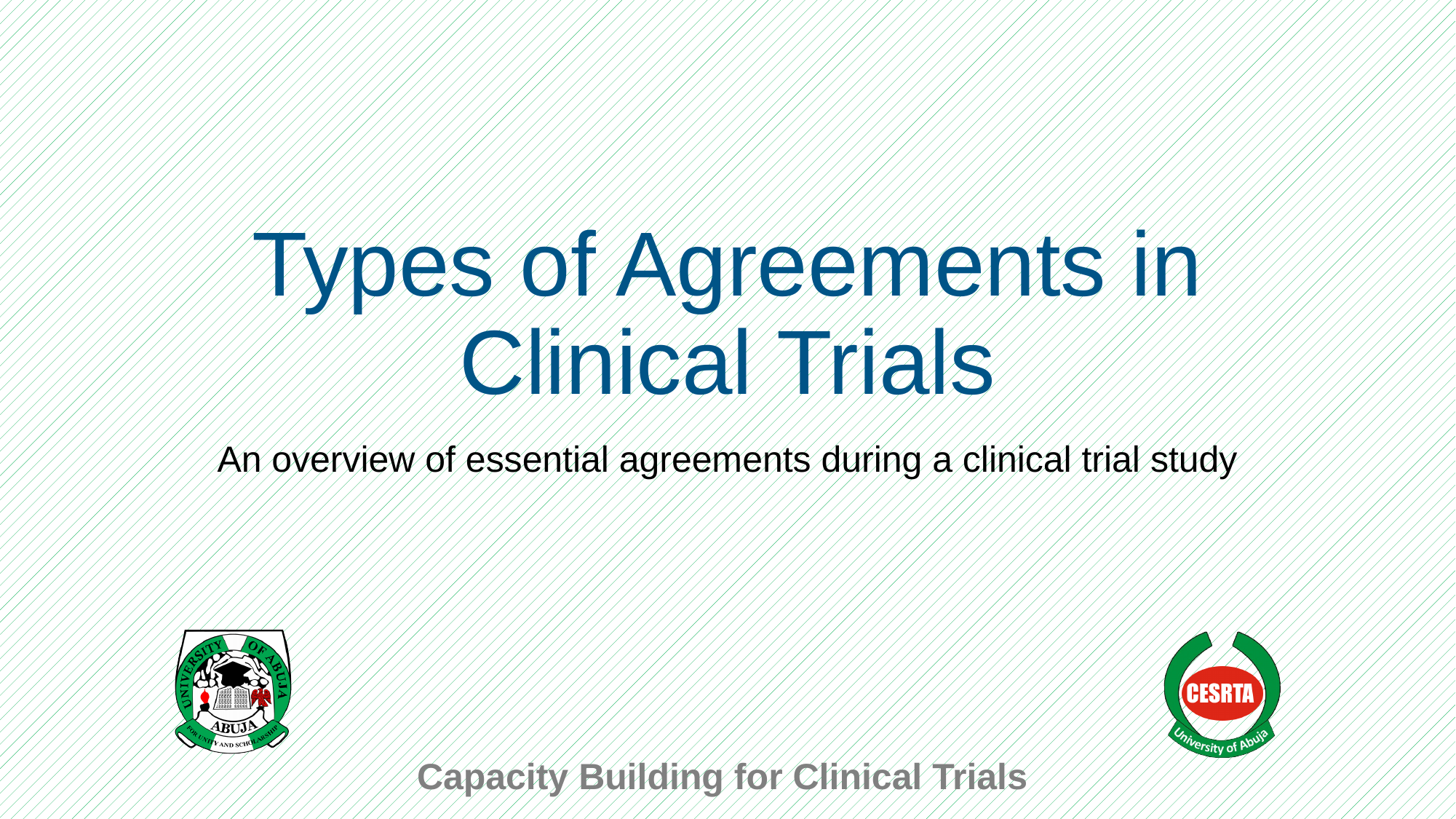

# Types of Agreements in Clinical Trials
An overview of essential agreements during a clinical trial study